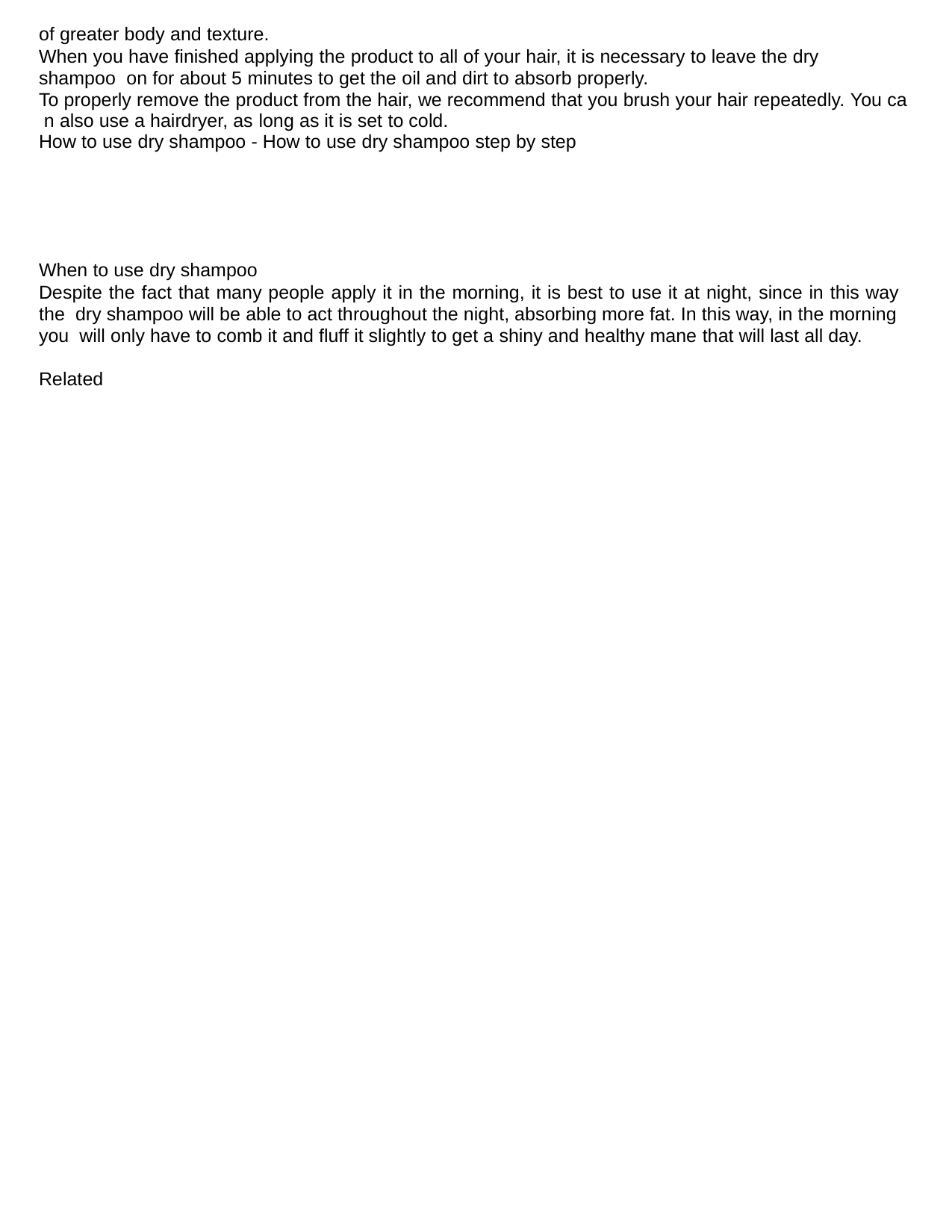

of greater body and texture.
When you have finished applying the product to all of your hair, it is necessary to leave the dry shampoo  on for about 5 minutes to get the oil and dirt to absorb properly.
To properly remove the product from the hair, we recommend that you brush your hair repeatedly. You ca  n also use a hairdryer, as long as it is set to cold.
How to use dry shampoo - How to use dry shampoo step by step
When to use dry shampoo
Despite the fact that many people apply it in the morning, it is best to use it at night, since in this way the  dry shampoo will be able to act throughout the night, absorbing more fat. In this way, in the morning you  will only have to comb it and fluff it slightly to get a shiny and healthy mane that will last all day.

Related